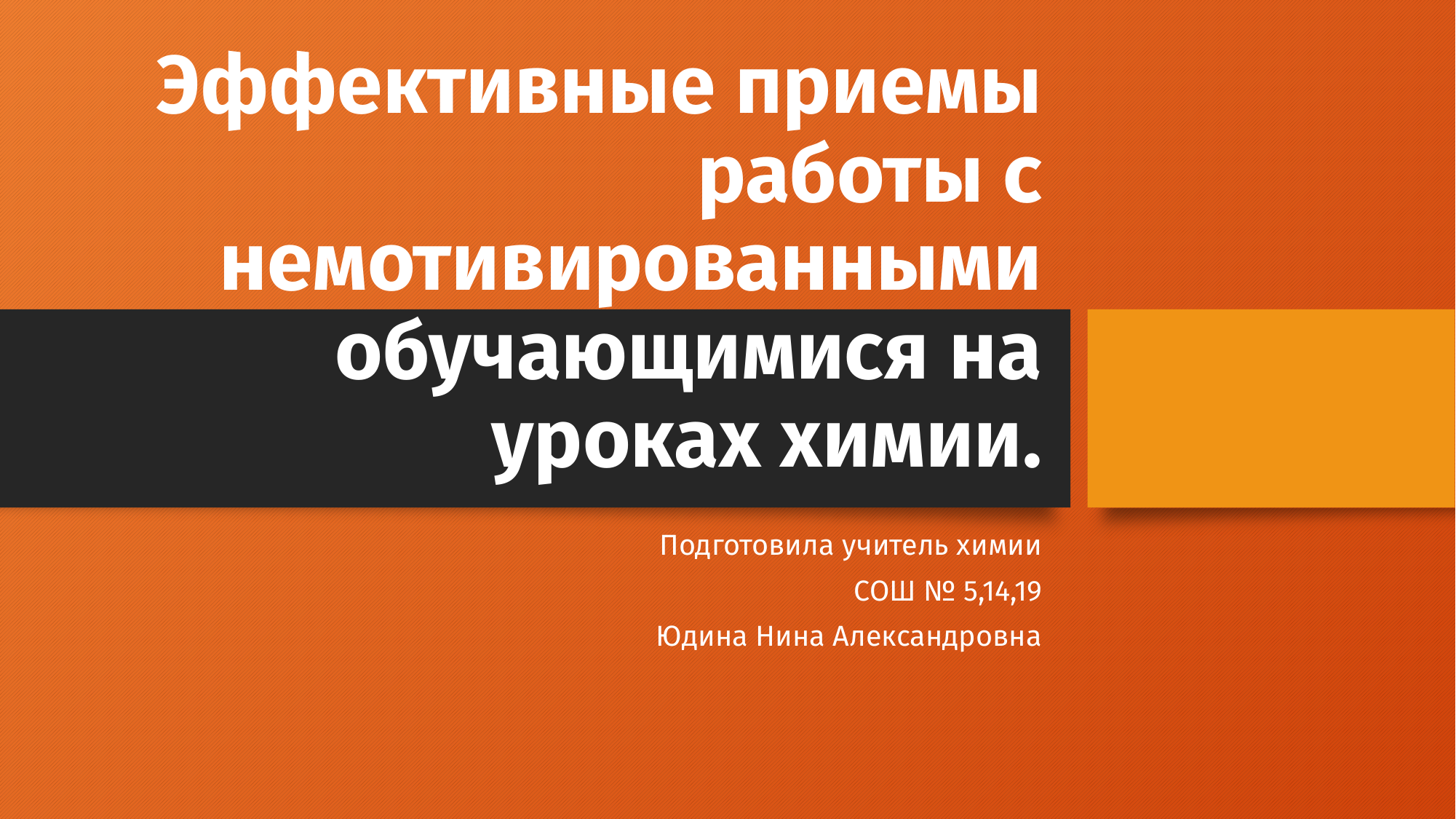

# Эффективные приемы работы с немотивированными обучающимися на уроках химии.
Подготовила учитель химии
СОШ № 5,14,19
Юдина Нина Александровна